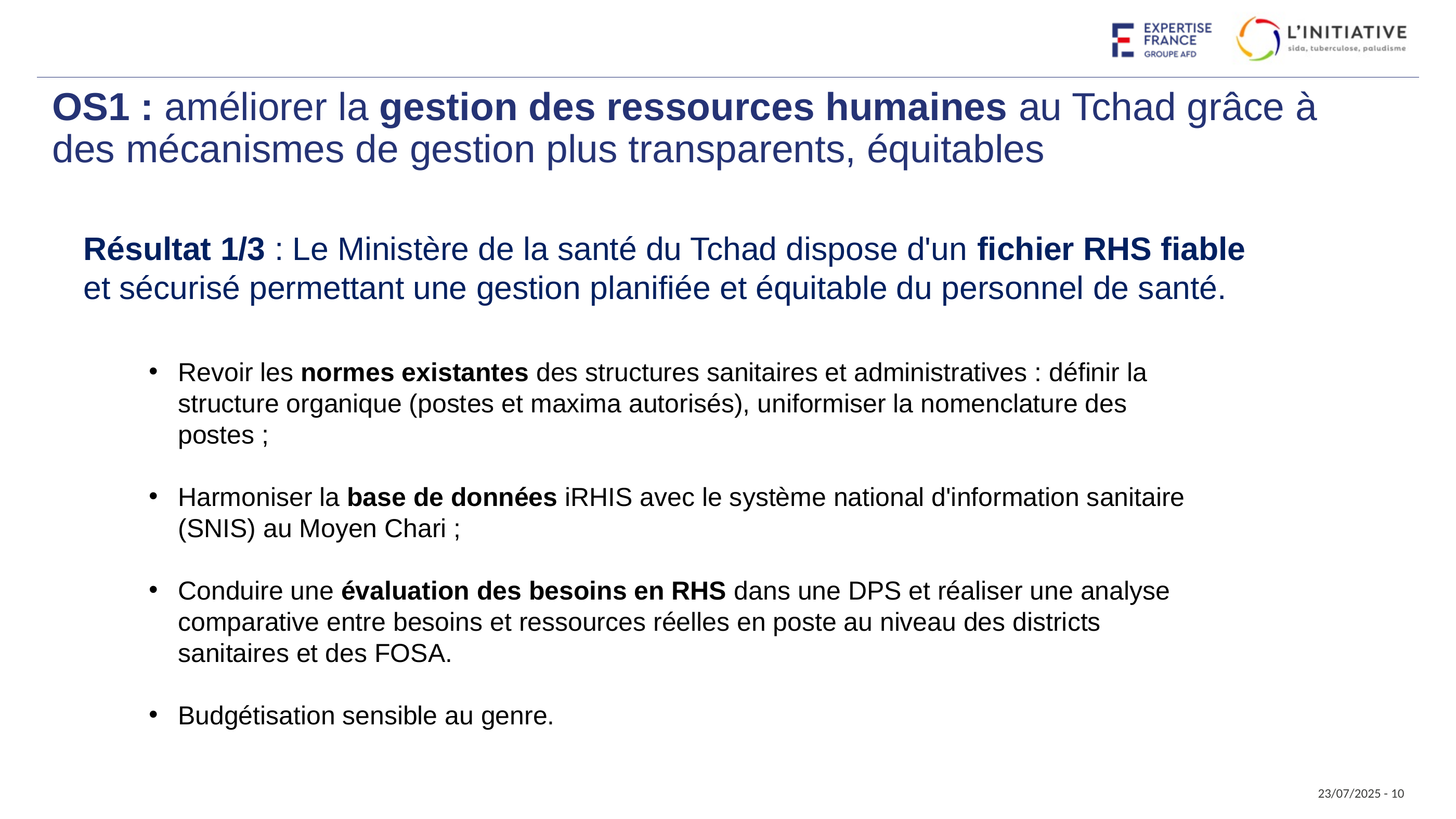

OS1 : améliorer la gestion des ressources humaines au Tchad grâce à des mécanismes de gestion plus transparents, équitables
Résultat 1/3 : Le Ministère de la santé du Tchad dispose d'un fichier RHS fiable et sécurisé permettant une gestion planifiée et équitable du personnel de santé.
Revoir les normes existantes des structures sanitaires et administratives : définir la structure organique (postes et maxima autorisés), uniformiser la nomenclature des postes ;

Harmoniser la base de données iRHIS avec le système national d'information sanitaire (SNIS) au Moyen Chari ;

Conduire une évaluation des besoins en RHS dans une DPS et réaliser une analyse comparative entre besoins et ressources réelles en poste au niveau des districts sanitaires et des FOSA.

Budgétisation sensible au genre.
23/07/2025 - 10